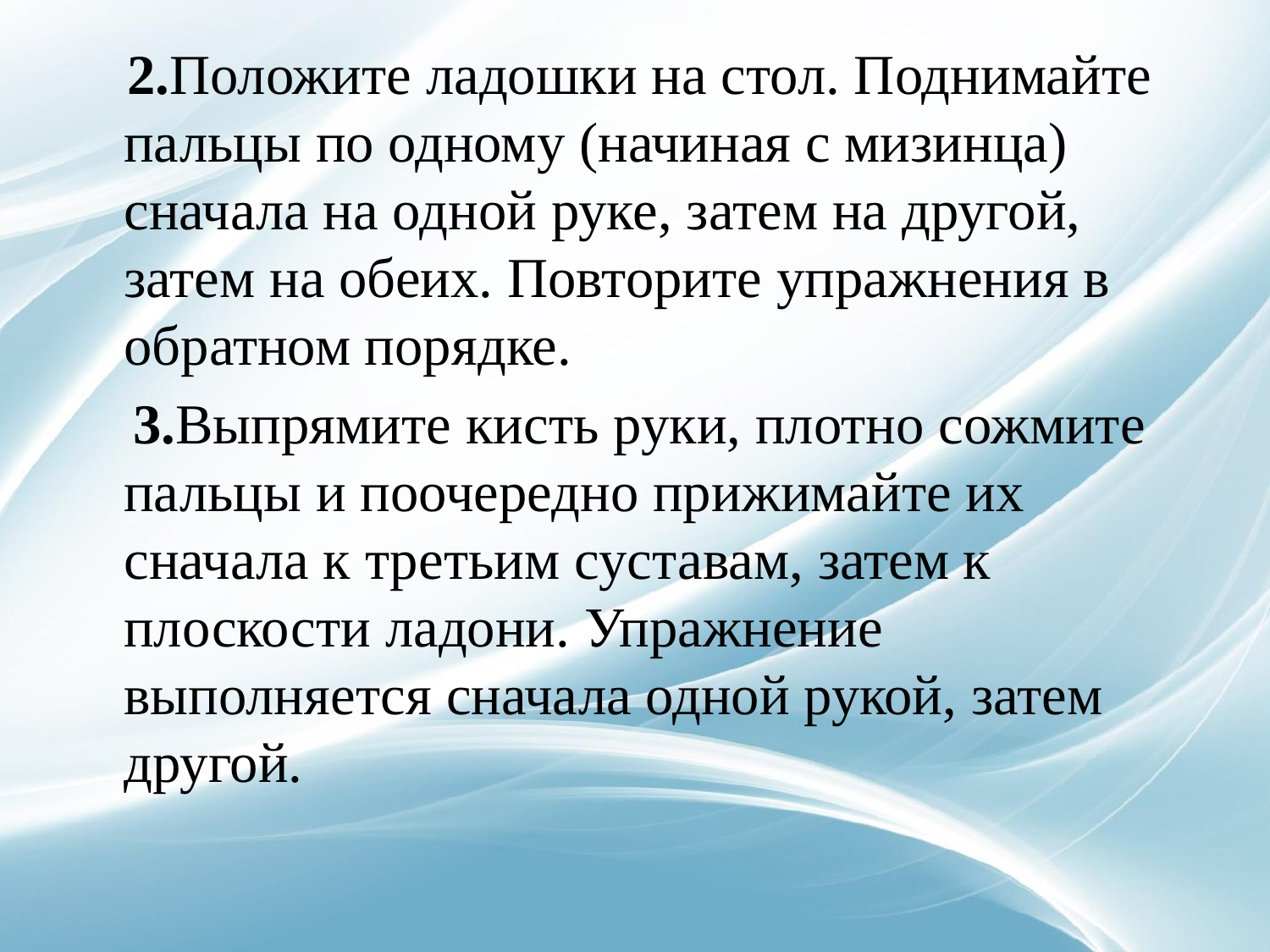

2.Положите ладошки на стол. Поднимайте пальцы по одному (начиная с мизинца) сначала на одной руке, затем на другой, затем на обеих. Повторите упражнения в обратном порядке.
    3.Выпрямите кисть руки, плотно сожмите пальцы и поочередно прижимайте их сначала к третьим суставам, затем к плоскости ладони. Упражнение выполняется сначала одной рукой, затем другой.